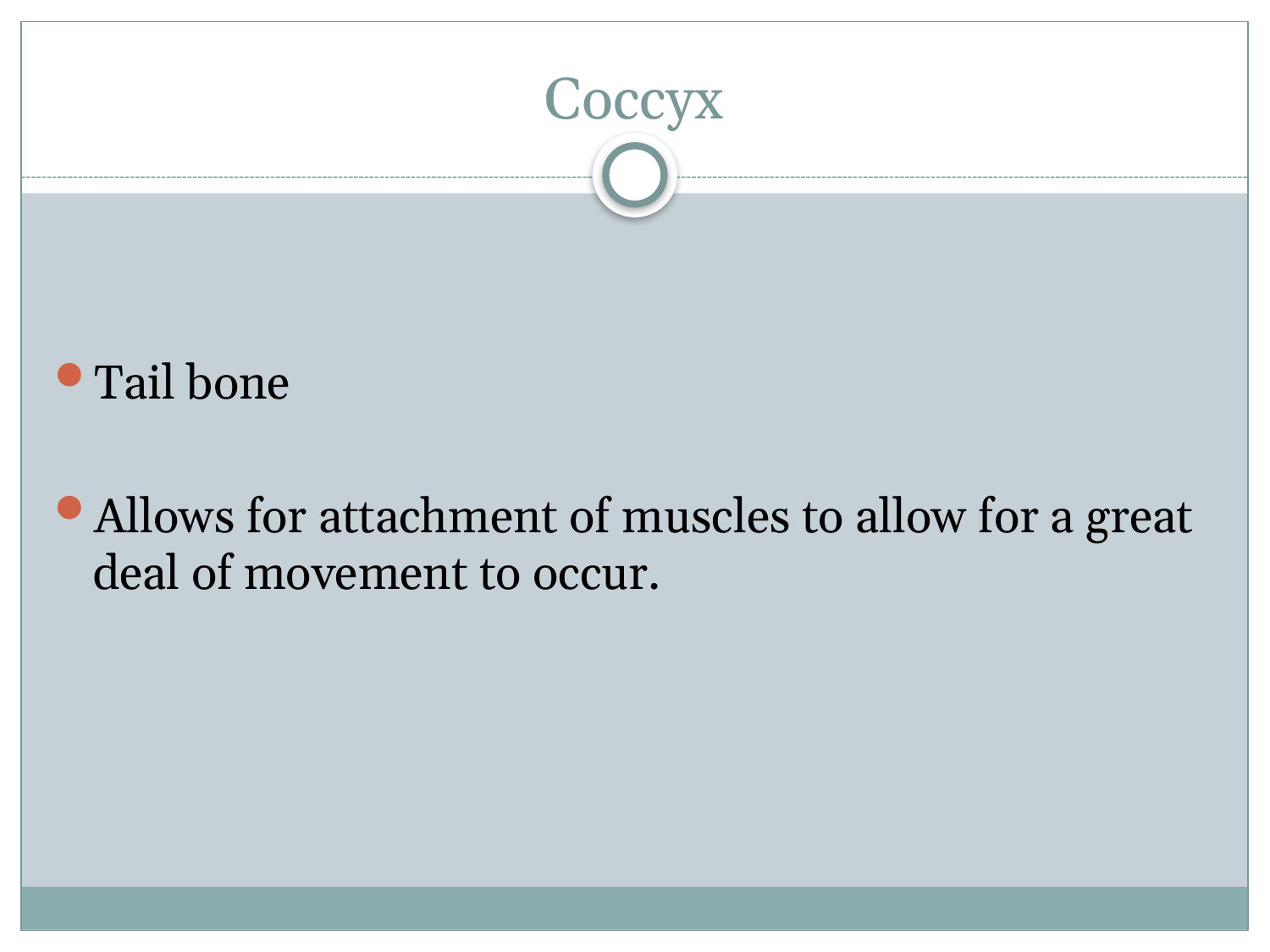

# Coccyx

Tail bone

Allows for attachment of muscles to allow for a great deal of movement to occur.